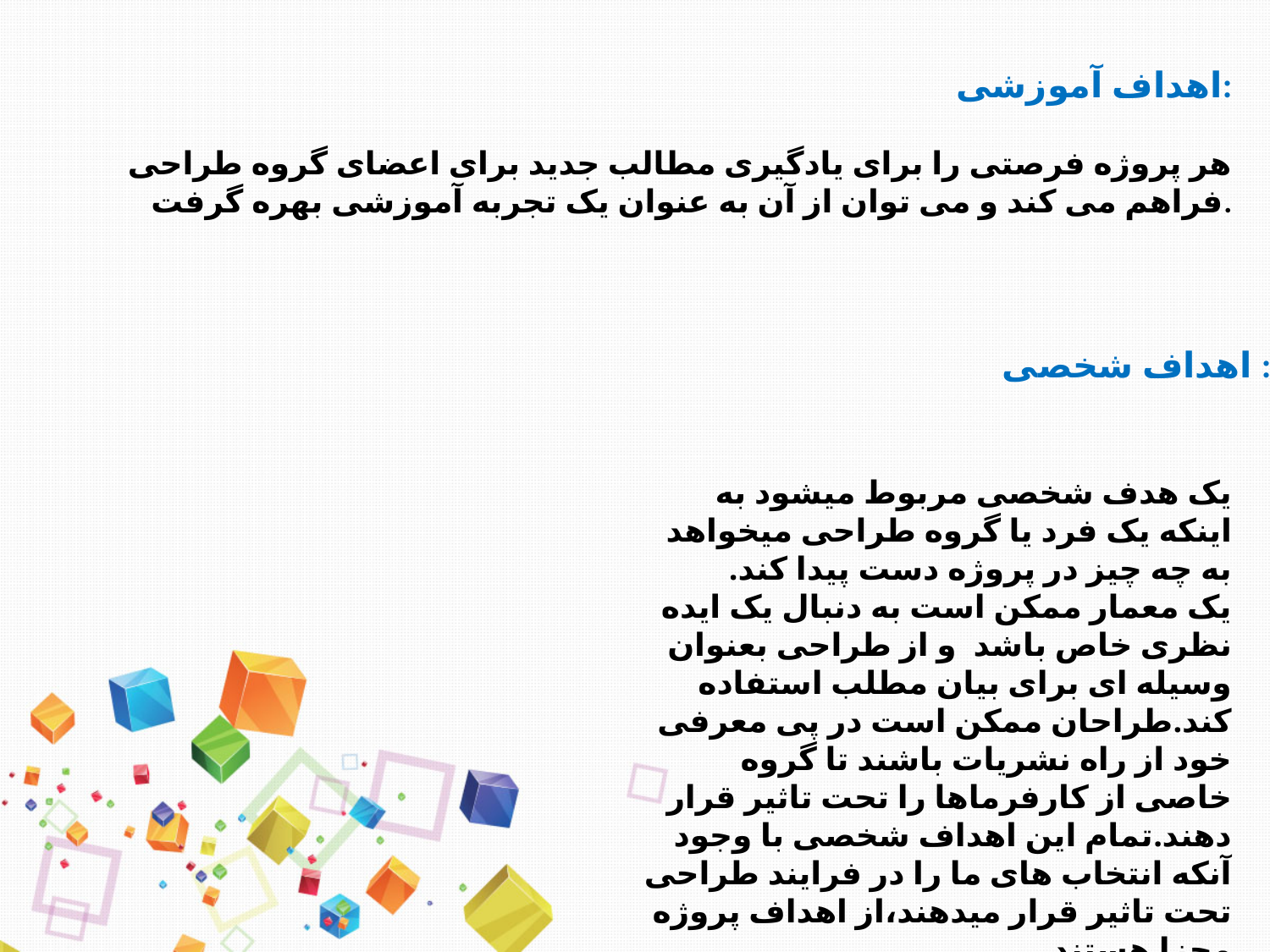

اهداف آموزشی:

هر پروژه فرصتی را برای یادگیری مطالب جدید برای اعضای گروه طراحی فراهم می کند و می توان از آن به عنوان یک تجربه آموزشی بهره گرفت.
اهداف شخصی :
یک هدف شخصی مربوط میشود به اینکه یک فرد یا گروه طراحی میخواهد به چه چیز در پروژه دست پیدا کند.
یک معمار ممکن است به دنبال یک ایده نظری خاص باشد  و از طراحی بعنوان وسیله ای برای بیان مطلب استفاده کند.طراحان ممکن است در پی معرفی خود از راه نشریات باشند تا گروه خاصی از کارفرماها را تحت تاثیر قرار دهند.تمام این اهداف شخصی با وجود آنکه انتخاب های ما را در فرایند طراحی تحت تاثیر قرار میدهند،از اهداف پروژه مجزا هستند.